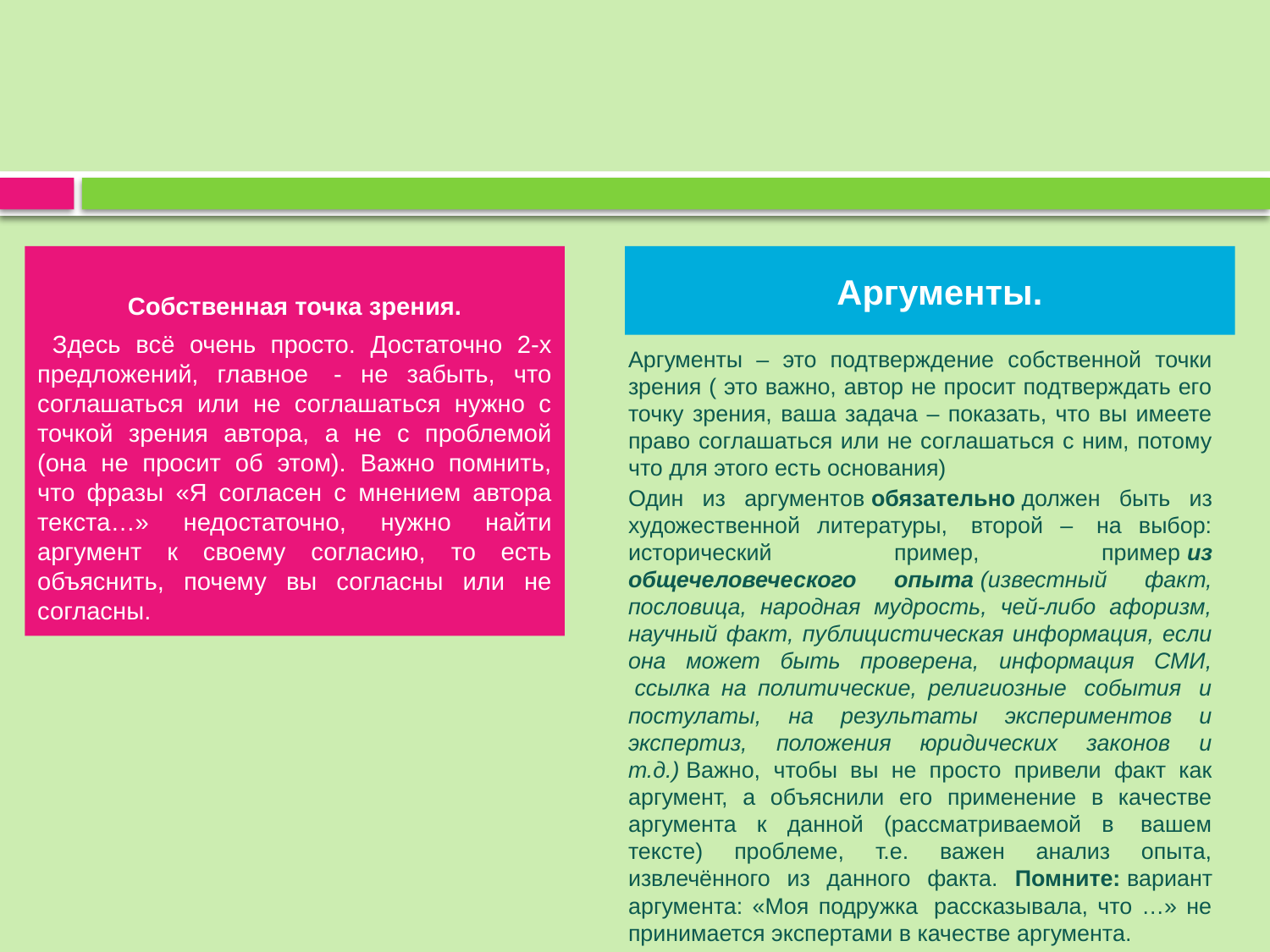

Собственная точка зрения.
 Здесь всё очень просто. Достаточно 2-х предложений, главное  - не забыть, что соглашаться или не соглашаться нужно с точкой зрения автора, а не с проблемой (она не просит об этом). Важно помнить, что фразы «Я согласен с мнением автора текста…» недостаточно, нужно найти аргумент к своему согласию, то есть объяснить, почему вы согласны или не согласны.

  Аргументы.
		Аргументы – это подтверждение собственной точки зрения ( это важно, автор не просит подтверждать его точку зрения, ваша задача – показать, что вы имеете право соглашаться или не соглашаться с ним, потому что для этого есть основания)
		Один из аргументов обязательно должен быть из художественной литературы,  второй –  на выбор: исторический пример, пример из общечеловеческого опыта (известный факт, пословица, народная мудрость, чей-либо афоризм, научный факт, публицистическая информация, если она может быть проверена, информация СМИ,  ссылка на политические, религиозные  события  и постулаты, на результаты экспериментов и экспертиз, положения юридических законов и т.д.) Важно, чтобы вы не просто привели факт как аргумент, а объяснили его применение в качестве аргумента к данной (рассматриваемой в  вашем тексте) проблеме, т.е. важен анализ опыта, извлечённого из данного факта. Помните: вариант аргумента: «Моя подружка  рассказывала, что …» не принимается экспертами в качестве аргумента.